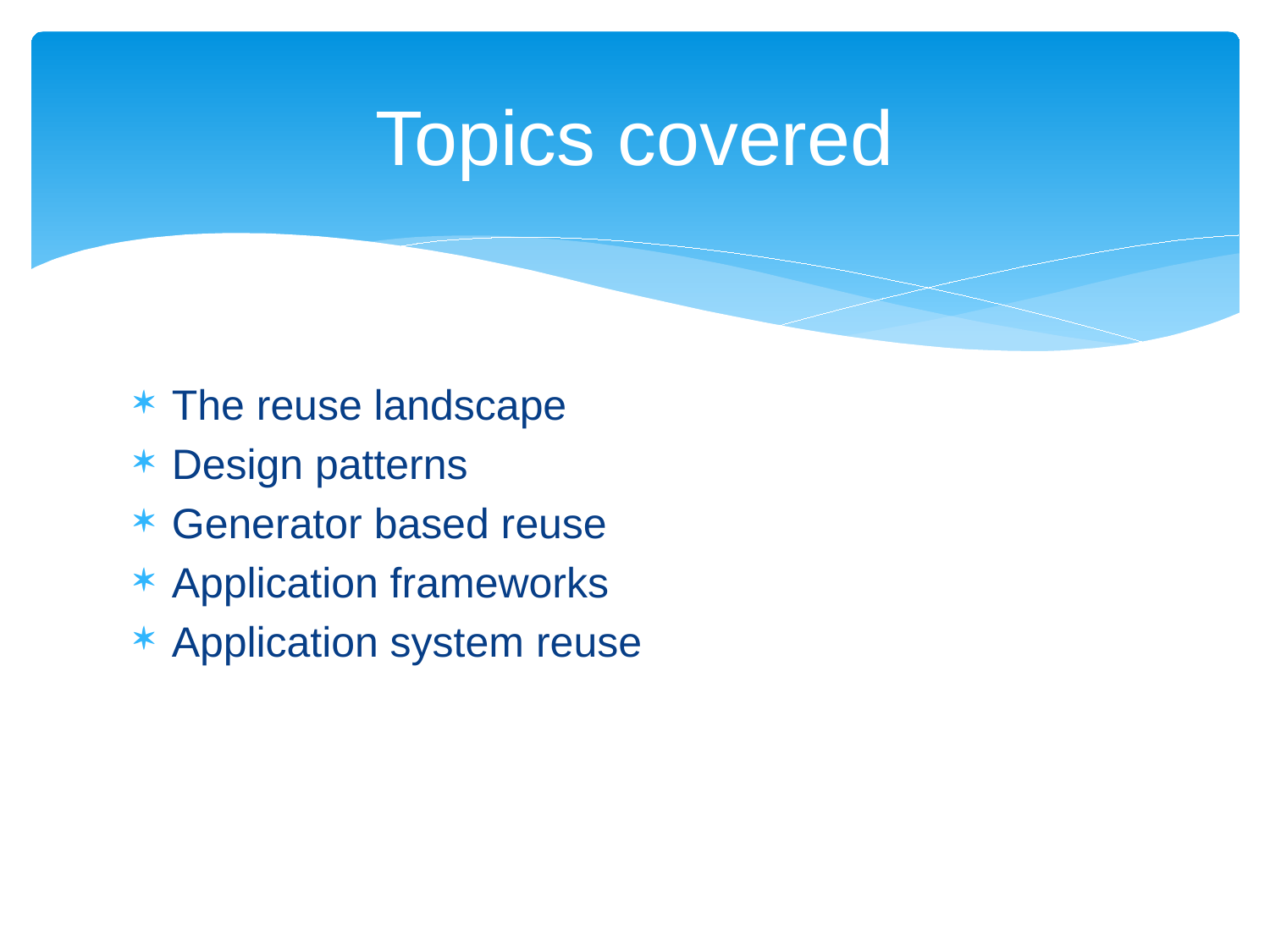

# Topics covered
The reuse landscape
Design patterns
Generator based reuse
Application frameworks
Application system reuse